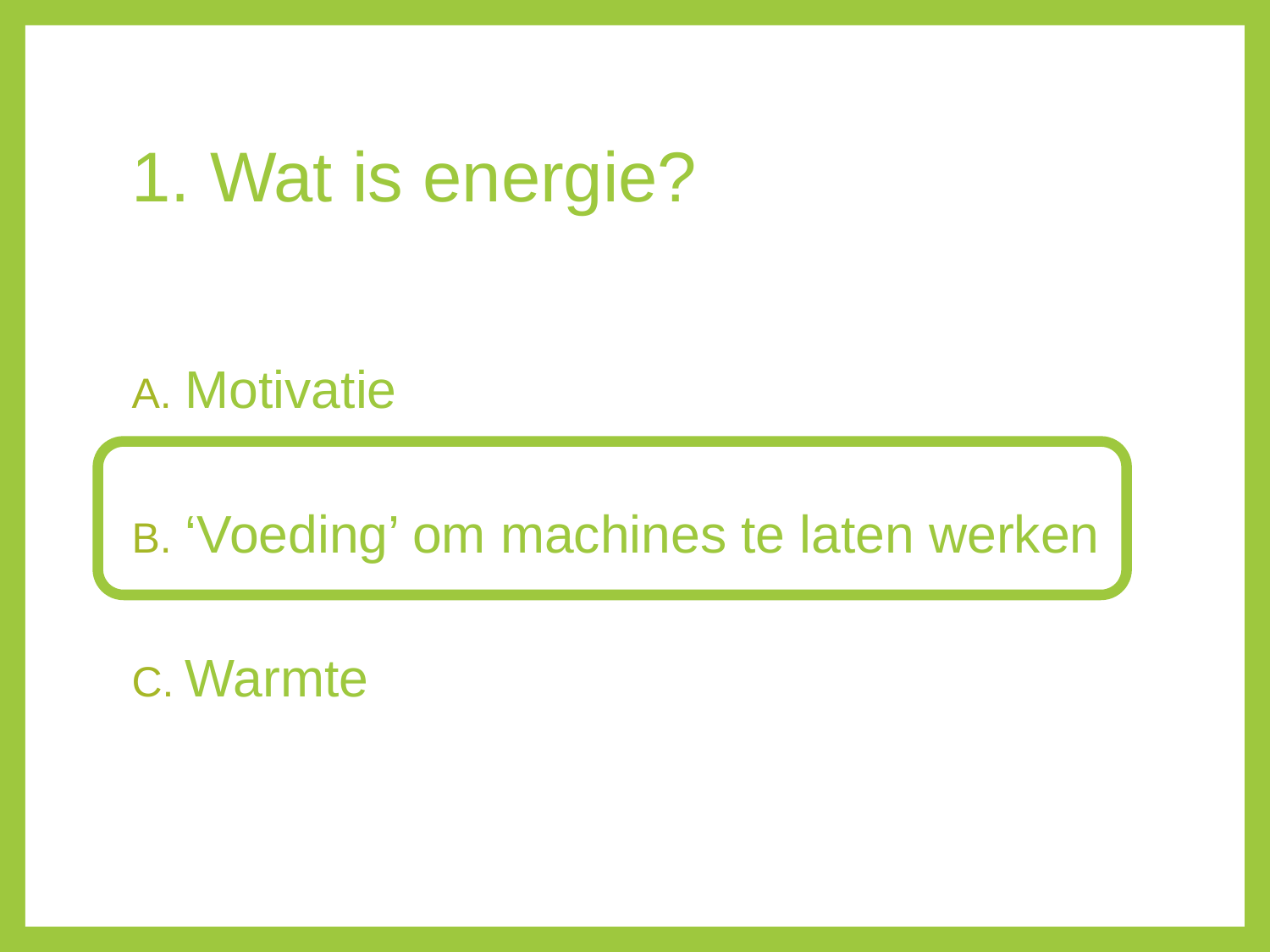

# 1. Wat is energie?
Motivatie
‘Voeding’ om machines te laten werken
Warmte